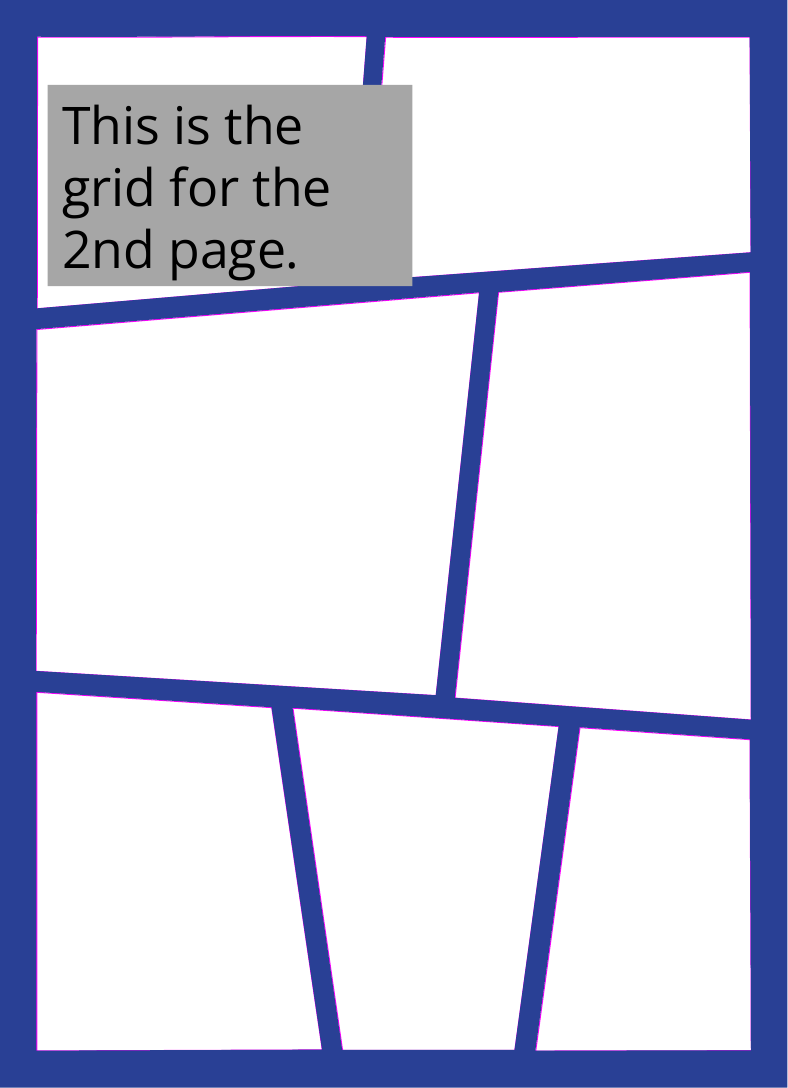

This is the grid for the 2nd page.